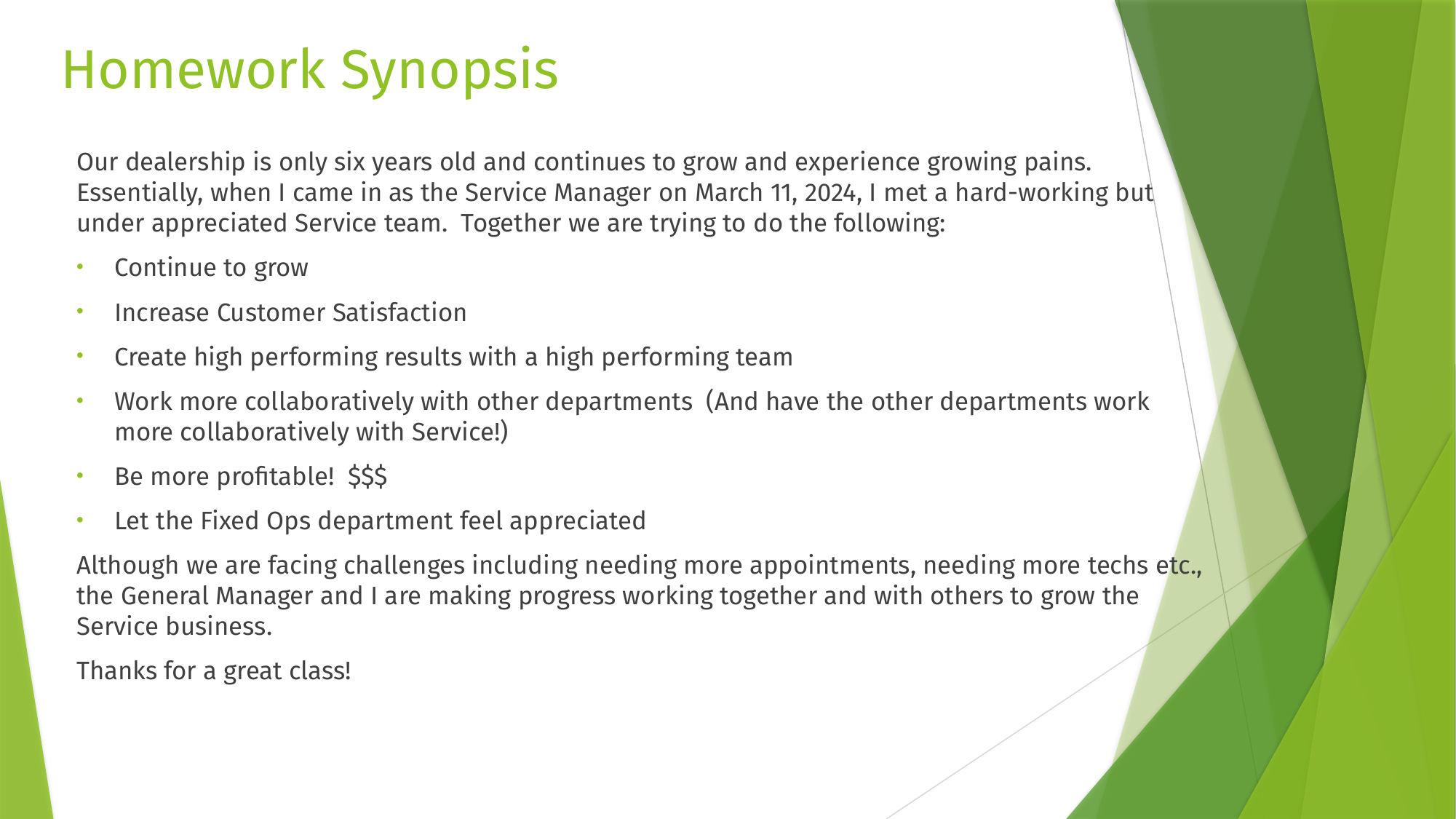

# Homework Synopsis
Our dealership is only six years old and continues to grow and experience growing pains.  Essentially, when I came in as the Service Manager on March 11, 2024, I met a hard-working but under appreciated Service team.  Together we are trying to do the following:
Continue to grow
Increase Customer Satisfaction
Create high performing results with a high performing team
Work more collaboratively with other departments  (And have the other departments work more collaboratively with Service!)
Be more profitable!  $$$
Let the Fixed Ops department feel appreciated
Although we are facing challenges including needing more appointments, needing more techs etc., the General Manager and I are making progress working together and with others to grow the Service business.
Thanks for a great class!